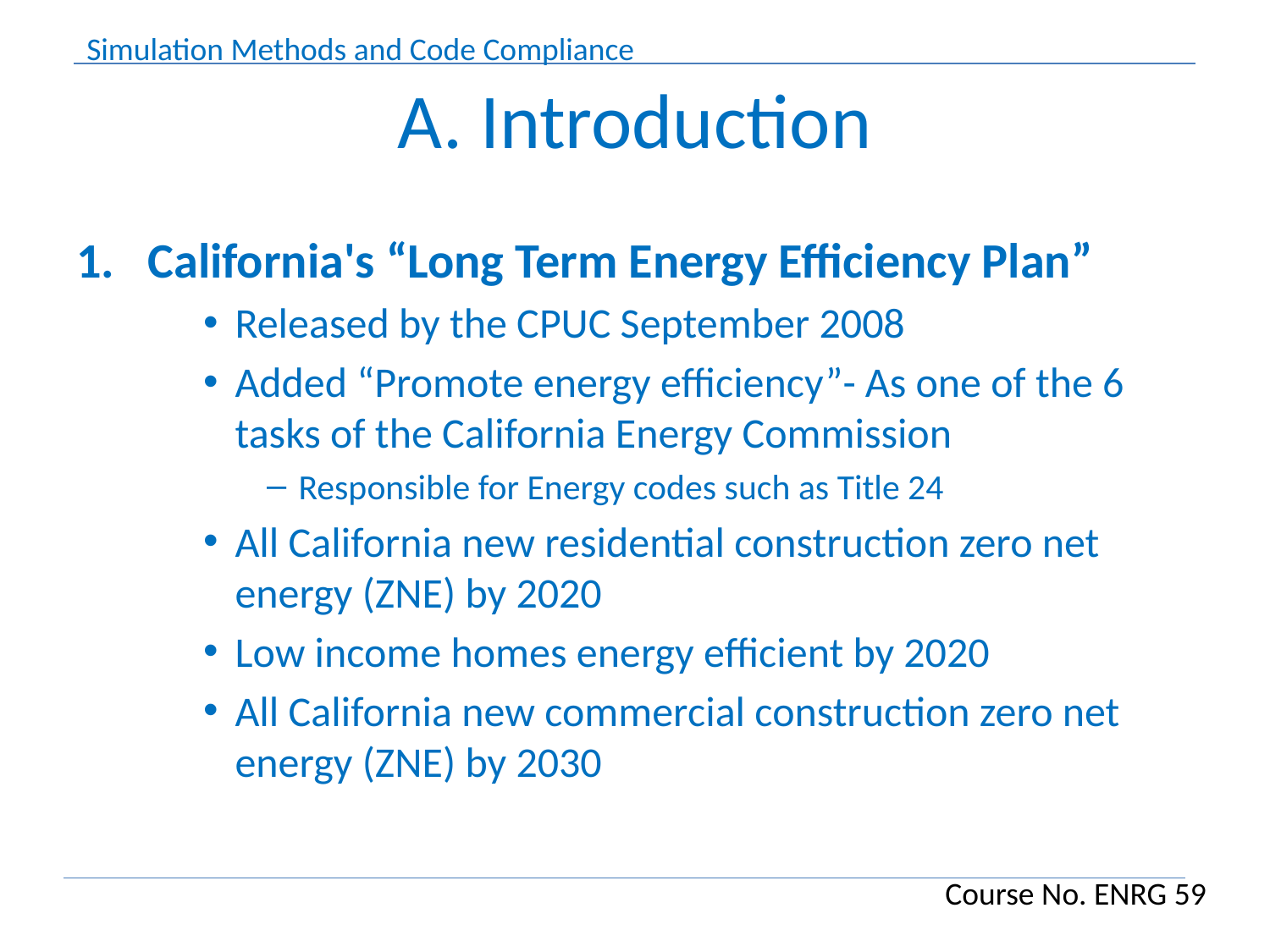

# A. Introduction
California's “Long Term Energy Efficiency Plan”
Released by the CPUC September 2008
Added “Promote energy efficiency”- As one of the 6 tasks of the California Energy Commission
Responsible for Energy codes such as Title 24
All California new residential construction zero net energy (ZNE) by 2020
Low income homes energy efficient by 2020
All California new commercial construction zero net energy (ZNE) by 2030